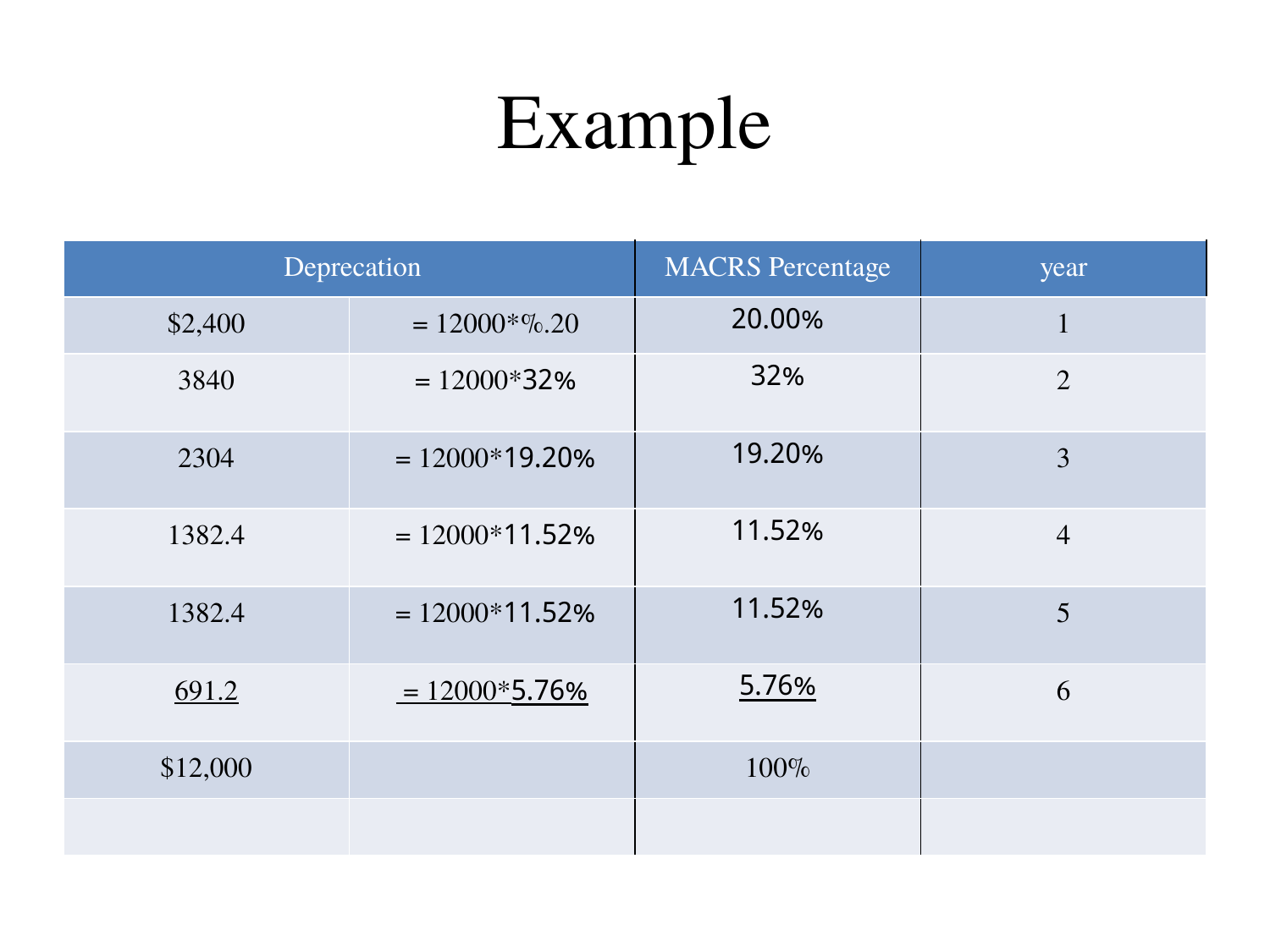

# Example
| Deprecation |  | MACRS Percentage | year |
| --- | --- | --- | --- |
| $2,400 | 20.%\*12000 = | 20.00% | 1 |
| 3840 | 32%\*12000 = | 32% | 2 |
| 2304 | 19.20%\*12000 = | 19.20% | 3 |
| 1382.4 | 11.52%\*12000 = | 11.52% | 4 |
| 1382.4 | 11.52%\*12000 = | 11.52% | 5 |
| 691.2 | 5.76%\*12000 = | 5.76% | 6 |
| $12,000 |  | 100% |  |
|  |  |  |  |